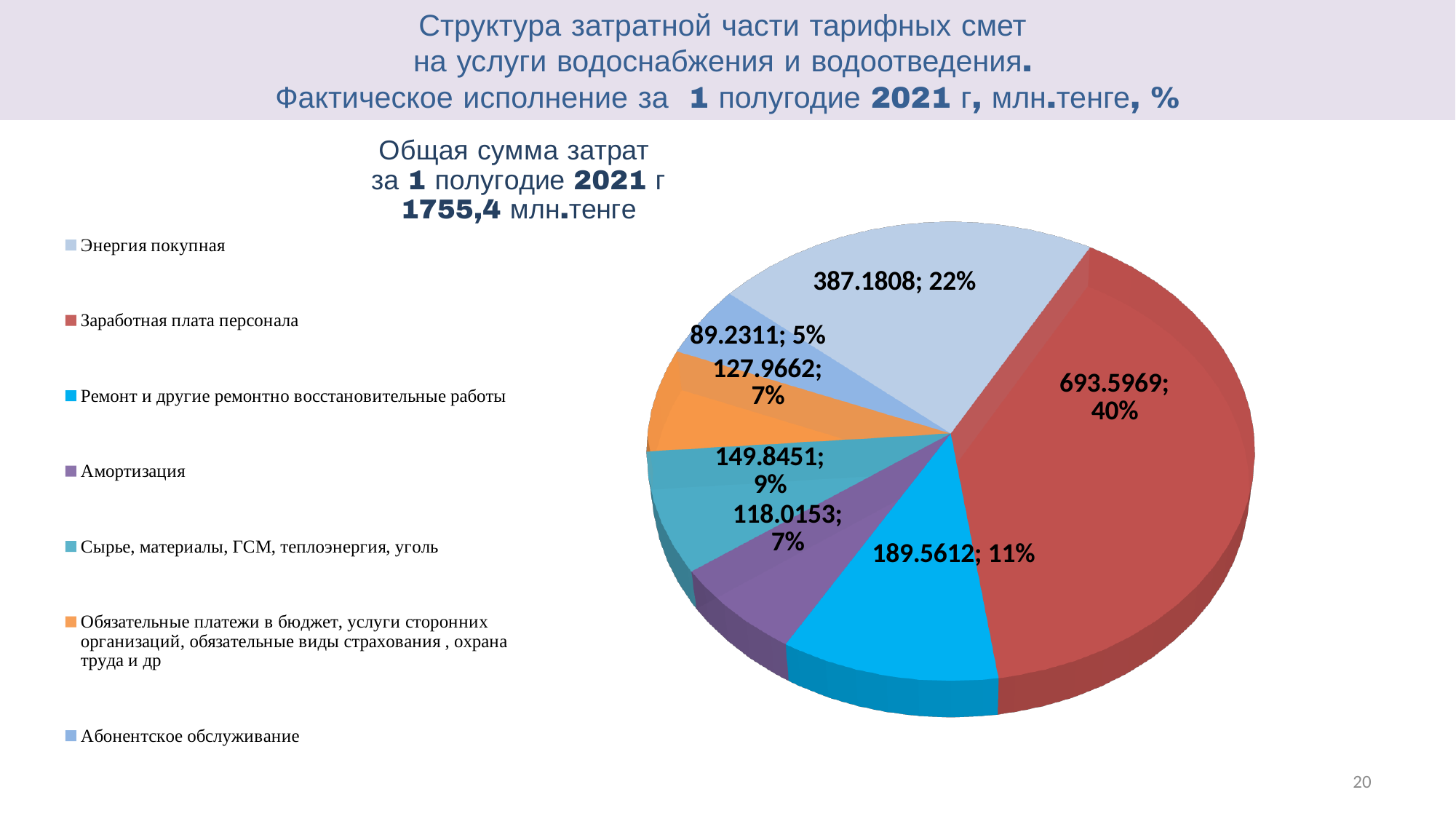

# Структура затратной части тарифных смет на услуги водоснабжения и водоотведения. Фактическое исполнение за  1 полугодие 2021 г, млн.тенге, %

[unsupported chart]

20